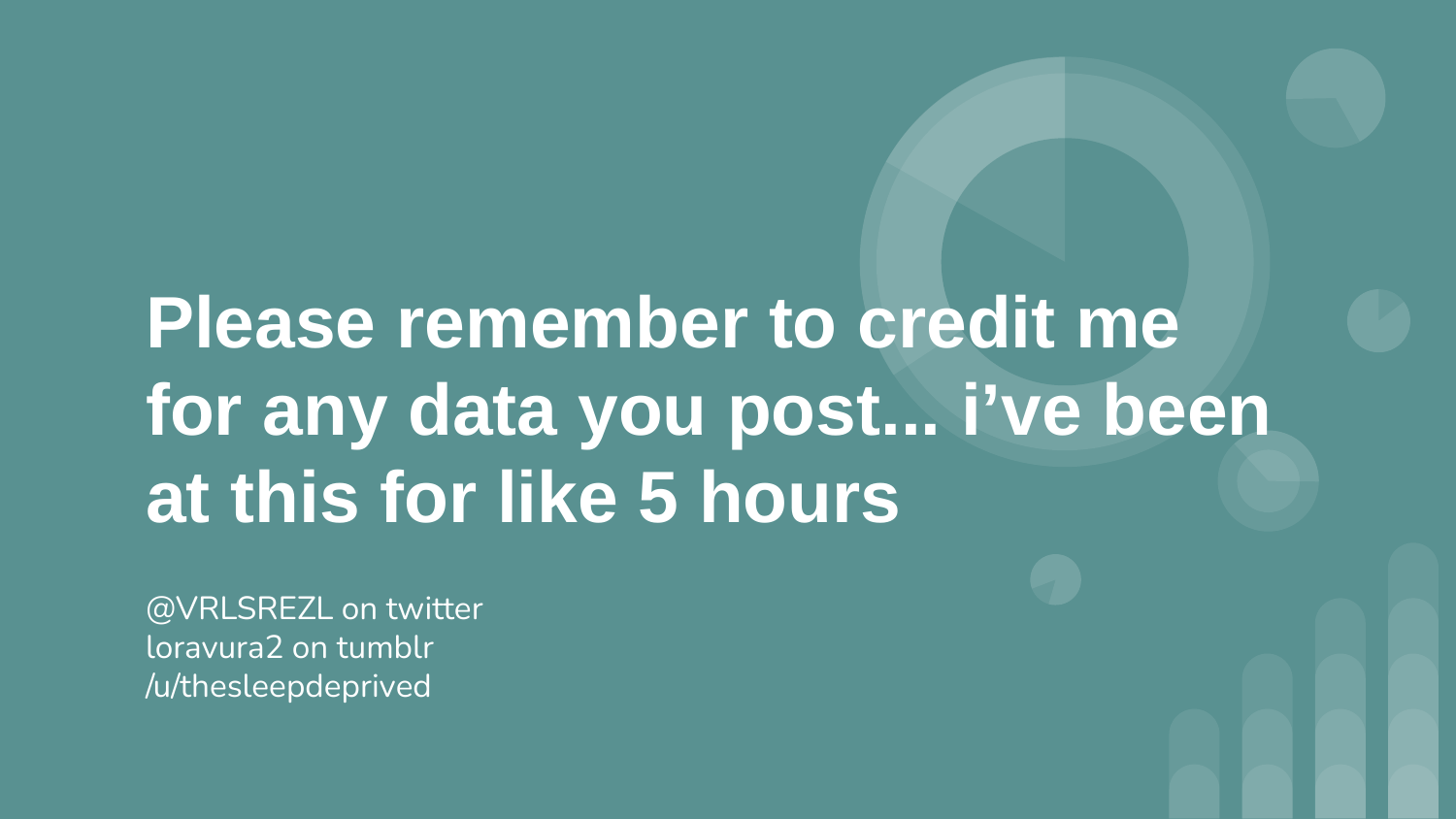

# Please remember to credit me for any data you post... i’ve been at this for like 5 hours
@VRLSREZL on twitter
loravura2 on tumblr
/u/thesleepdeprived